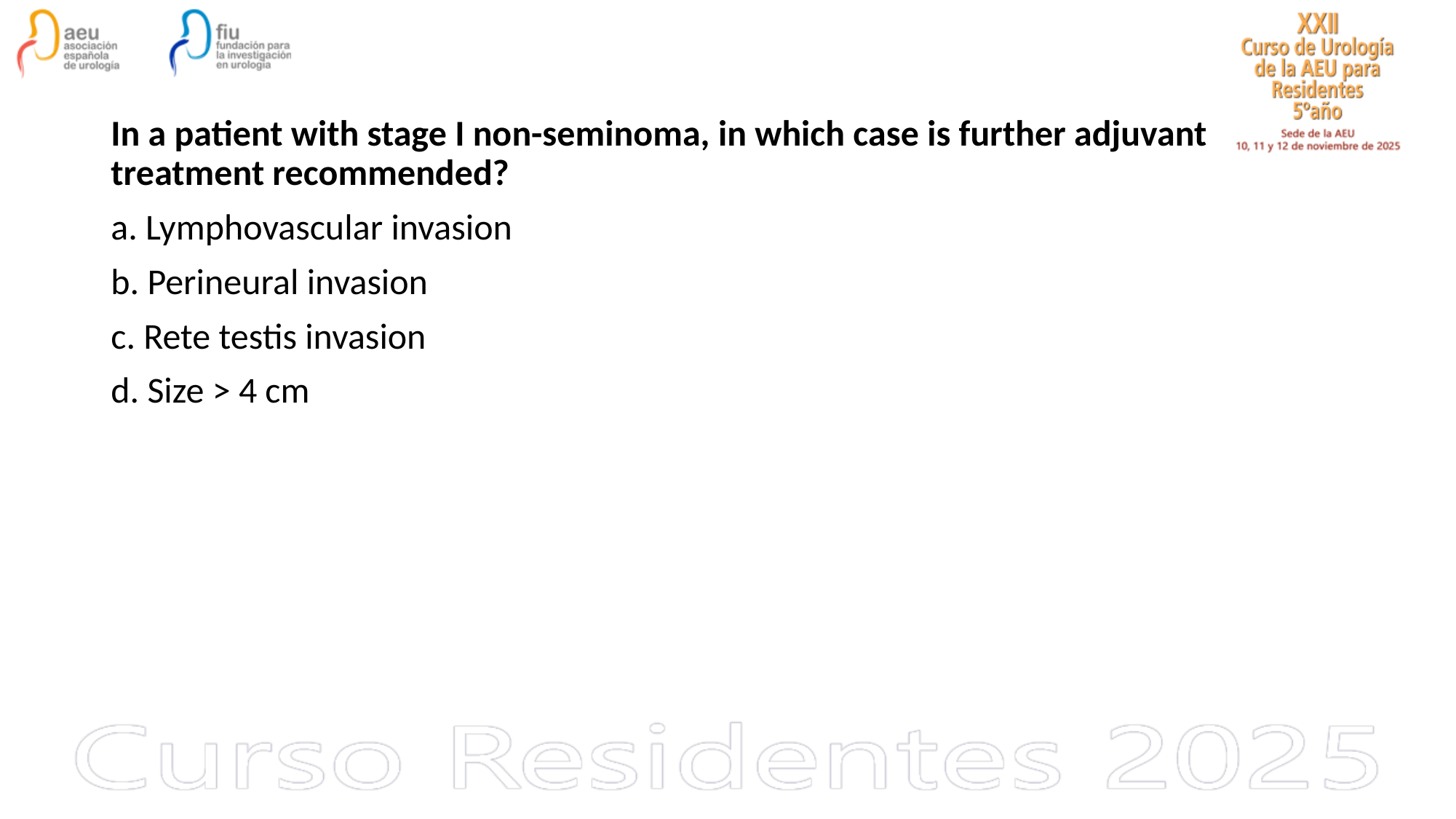

In a patient with stage I non-seminoma, in which case is further adjuvant treatment recommended?
a. Lymphovascular invasion
b. Perineural invasion
c. Rete testis invasion
d. Size > 4 cm